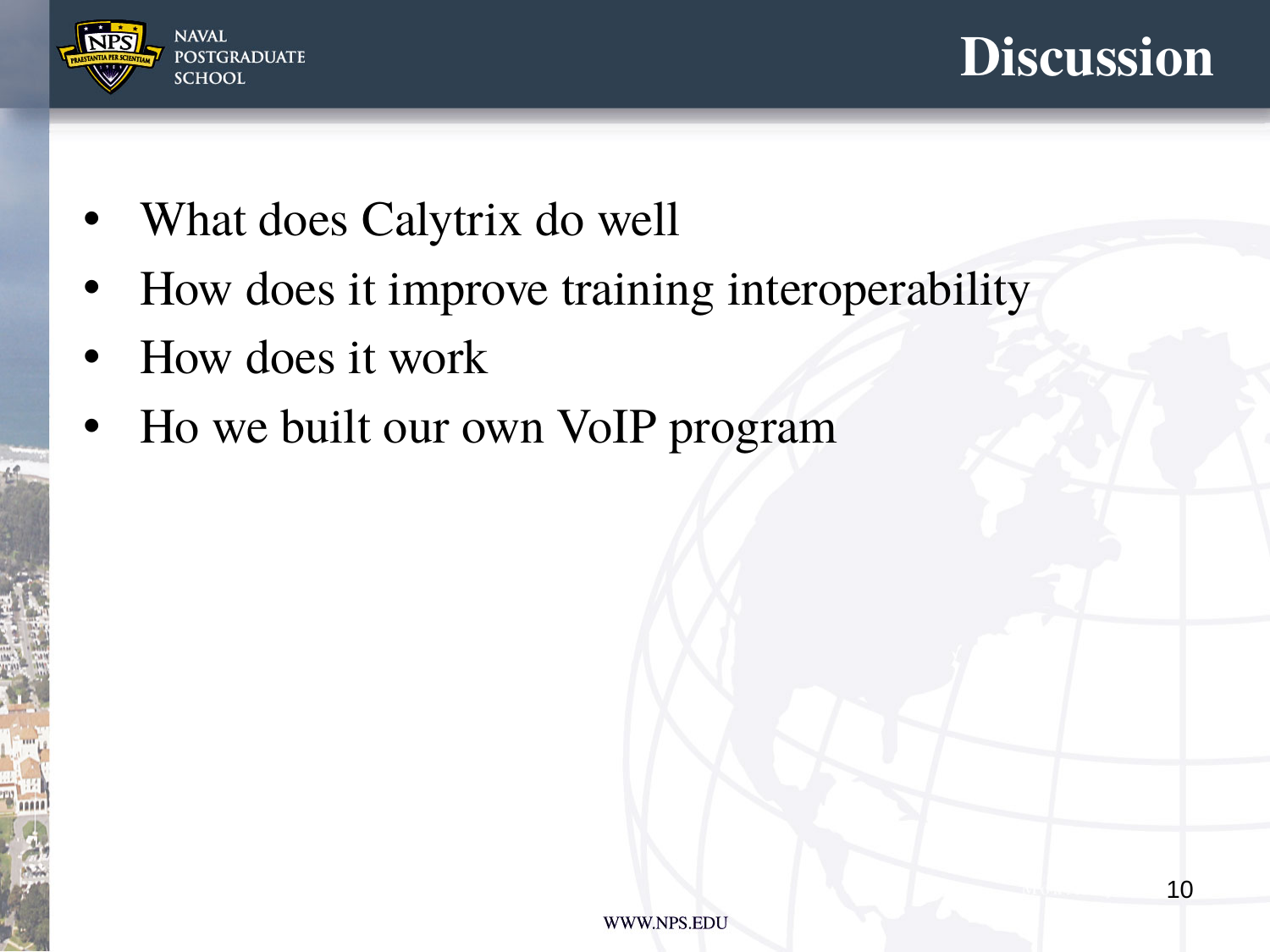

# Discussion
What does Calytrix do well
How does it improve training interoperability
How does it work
Ho we built our own VoIP program

10